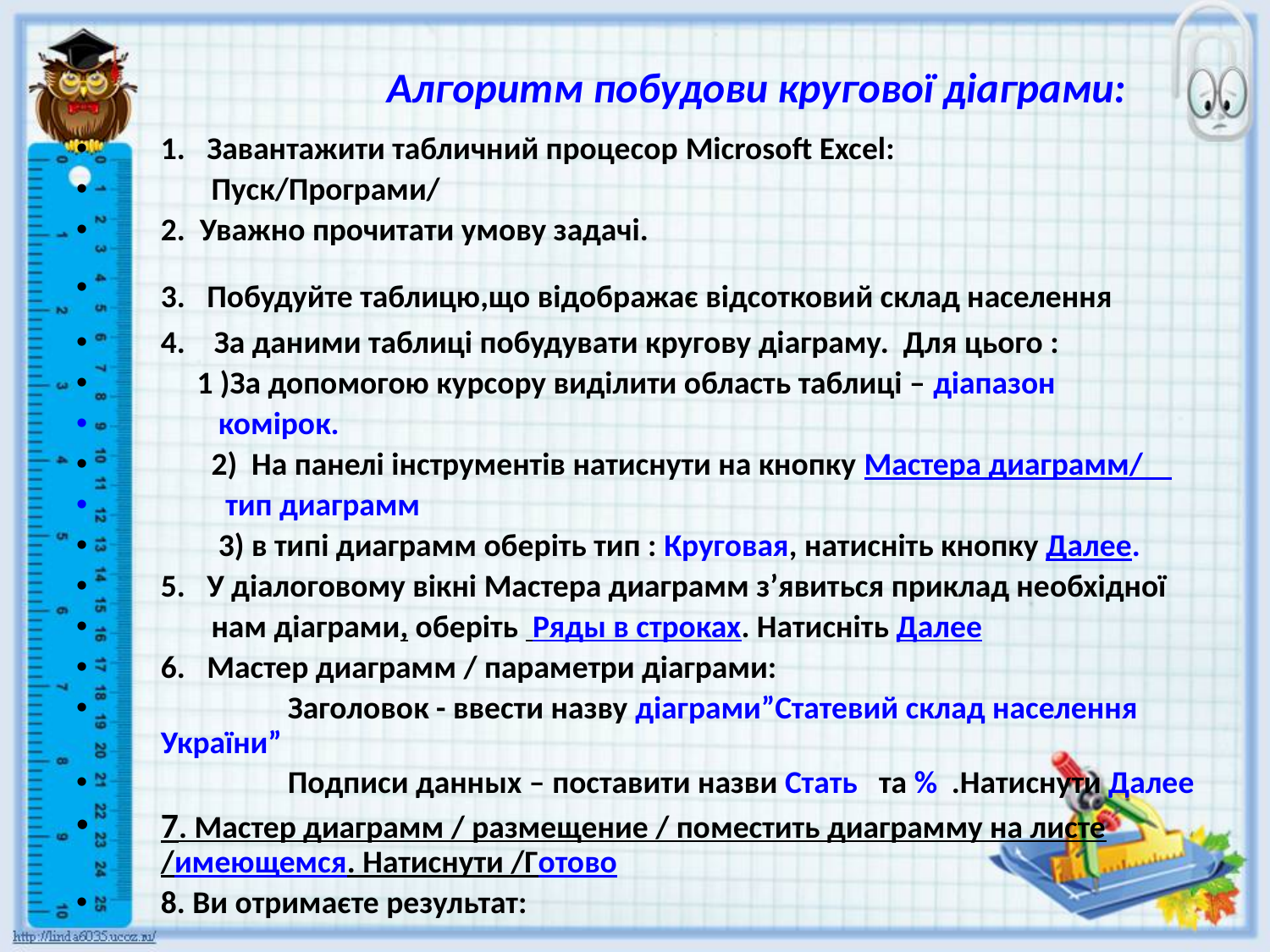

# Алгоритм побудови кругової діаграми:
1.   Завантажити табличний процесор Microsoft Excel:
       Пуск/Програми/
2.  Уважно прочитати умову задачі.
3.   Побудуйте таблицю,що відображає відсотковий склад населення
4.    За даними таблиці побудувати кругову діаграму.  Для цього :
     1 )За допомогою курсору виділити область таблиці – діапазон
        комірок.
       2)  На панелі інструментів натиснути на кнопку Мастера диаграмм/
         тип диаграмм
        3) в типі диаграмм оберіть тип : Круговая, натисніть кнопку Далее.
5.   У діалоговому вікні Мастера диаграмм з’явиться приклад необхідної
       нам діаграми, оберіть  Ряды в строках. Натисніть Далее
6.   Мастер диаграмм / параметри діаграми:
	Заголовок - ввести назву діаграми”Статевий склад населення України”
	Подписи данных – поставити назви Стать   та %  .Натиснути Далее
7. Мастер диаграмм / размещение / поместить диаграмму на листе /имеющемся. Натиснути /Готово
8. Ви отримаєте результат: